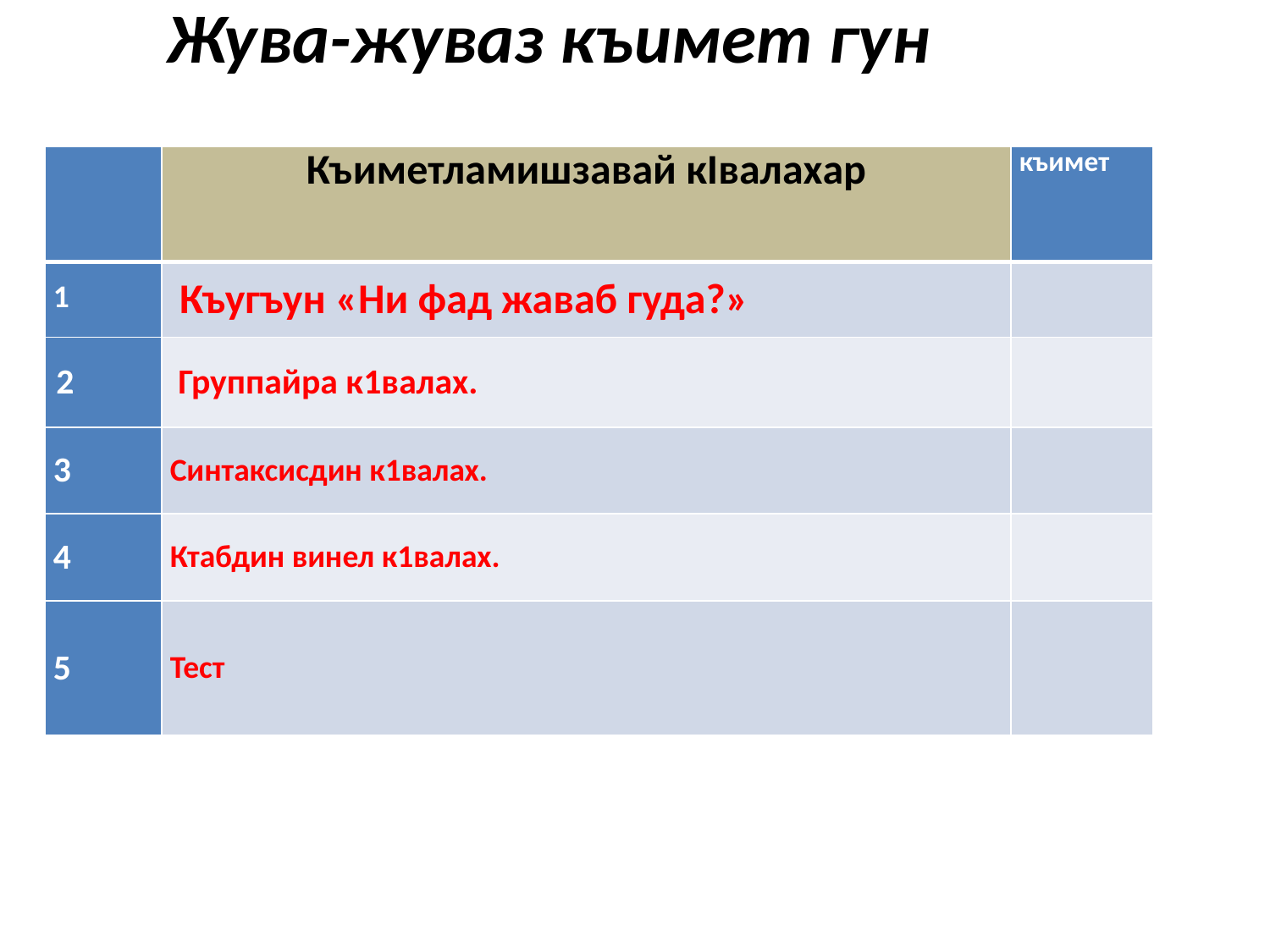

Жува-жуваз къимет гун

|  | Къиметламишзавай кIвалахар | къимет |
| --- | --- | --- |
| 1 | Къугъун «Ни фад жаваб гуда?» |  |
| 2 | Группайра к1валах. |  |
| 3 | Синтаксисдин к1валах. |  |
| 4 | Ктабдин винел к1валах. |  |
| 5 | Тест |  |